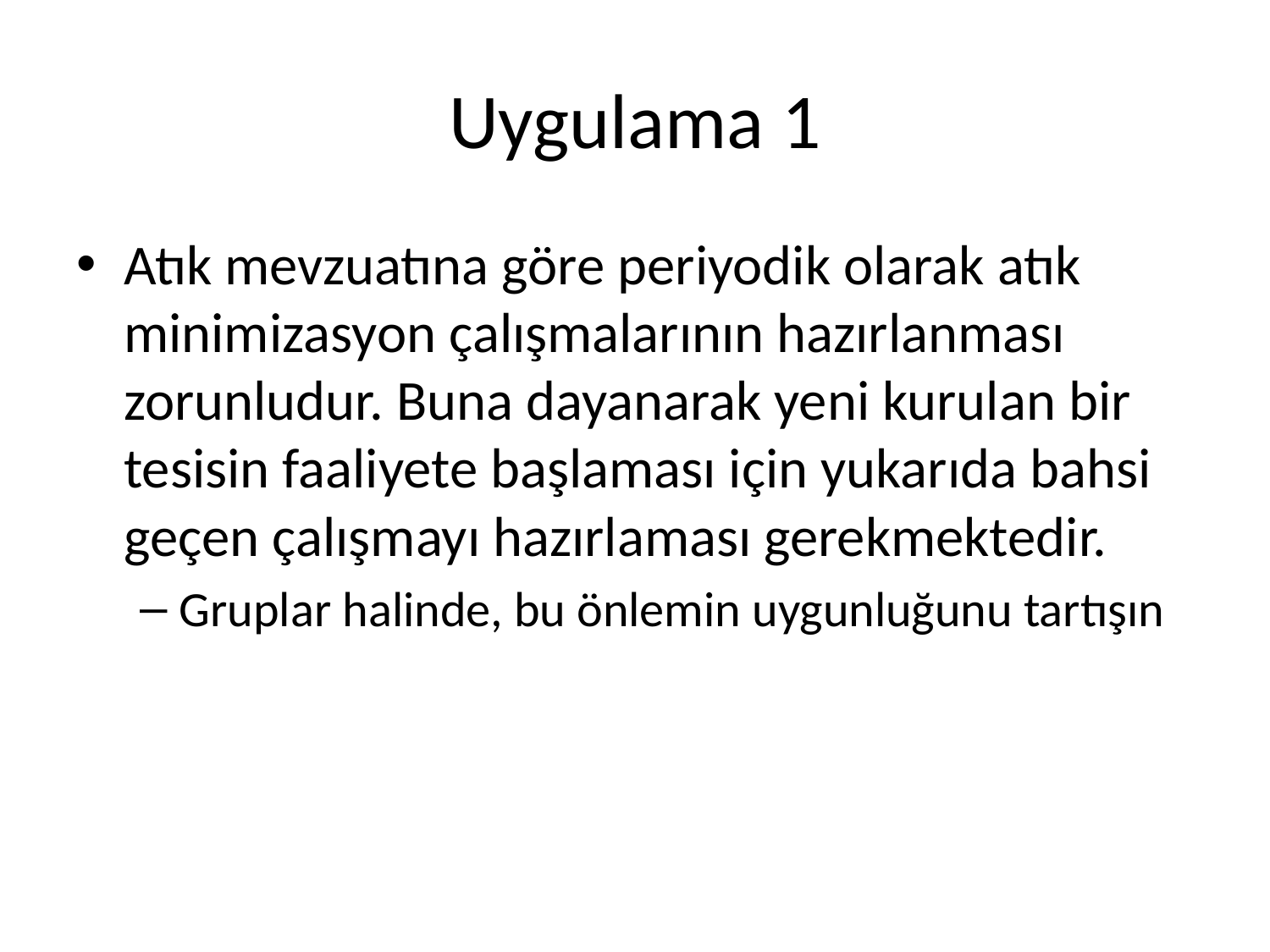

# Uygulama 1
Atık mevzuatına göre periyodik olarak atık minimizasyon çalışmalarının hazırlanması zorunludur. Buna dayanarak yeni kurulan bir tesisin faaliyete başlaması için yukarıda bahsi geçen çalışmayı hazırlaması gerekmektedir.
Gruplar halinde, bu önlemin uygunluğunu tartışın